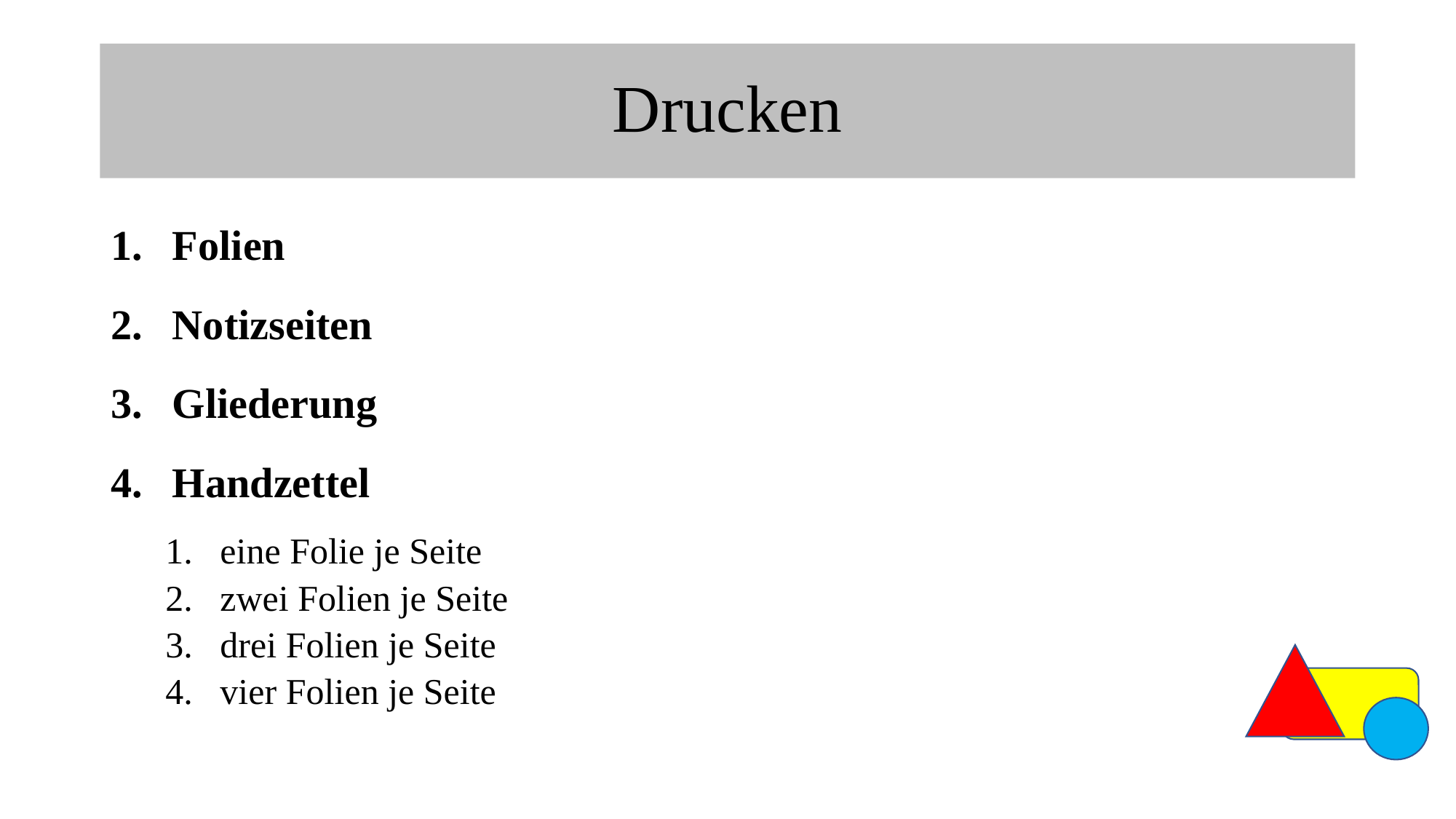

# Drucken
Folien
Notizseiten
Gliederung
Handzettel
eine Folie je Seite
zwei Folien je Seite
drei Folien je Seite
vier Folien je Seite